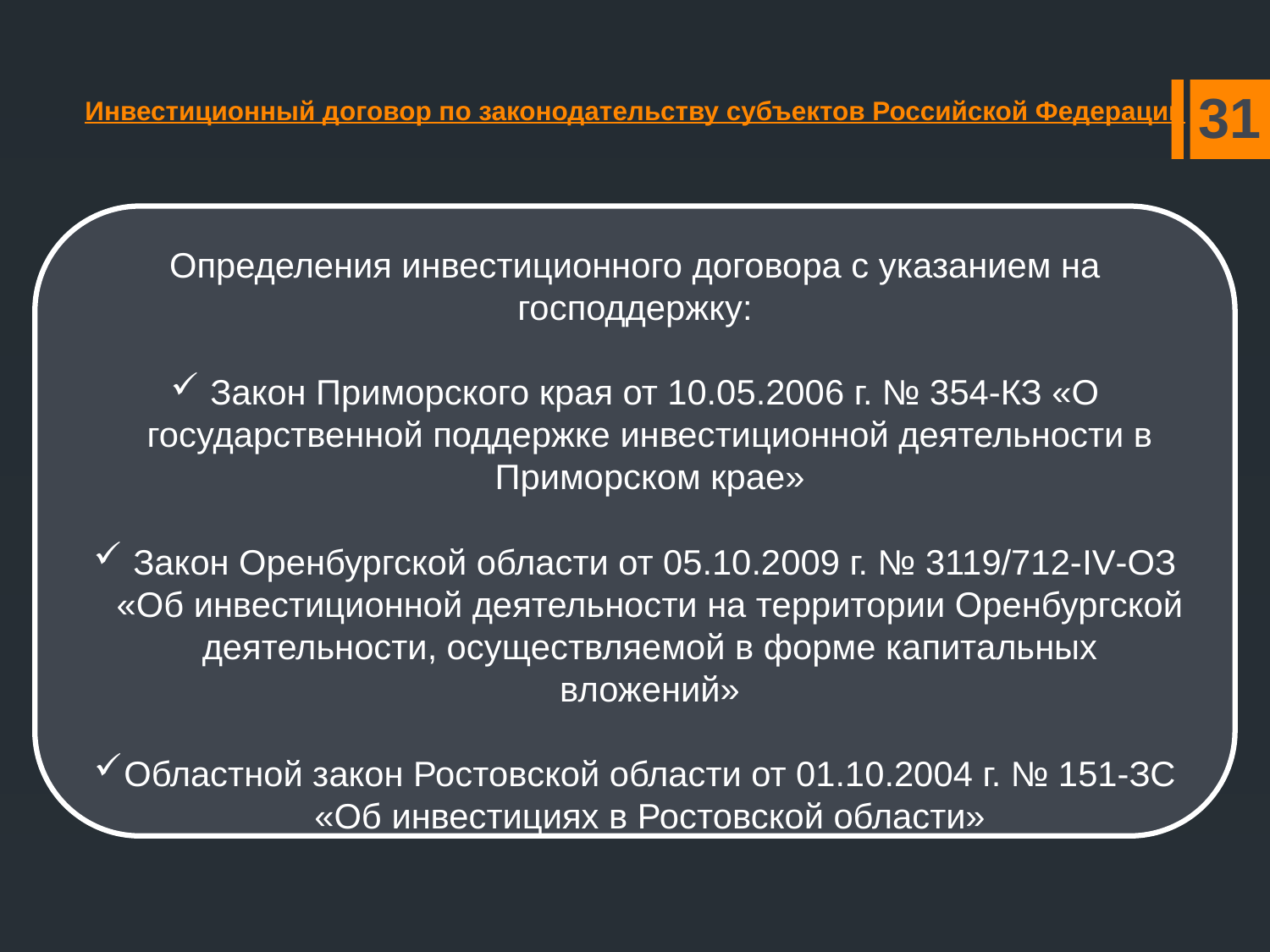

# Инвестиционный договор по законодательству субъектов Российской Федерации
31
Определения инвестиционного договора с указанием на господдержку:

 Закон Приморского края от 10.05.2006 г. № 354-КЗ «О государственной поддержке инвестиционной деятельности в Приморском крае»

 Закон Оренбургской области от 05.10.2009 г. № 3119/712-IV-ОЗ «Об инвестиционной деятельности на территории Оренбургской деятельности, осуществляемой в форме капитальных вложений»

Областной закон Ростовской области от 01.10.2004 г. № 151-ЗС «Об инвестициях в Ростовской области»